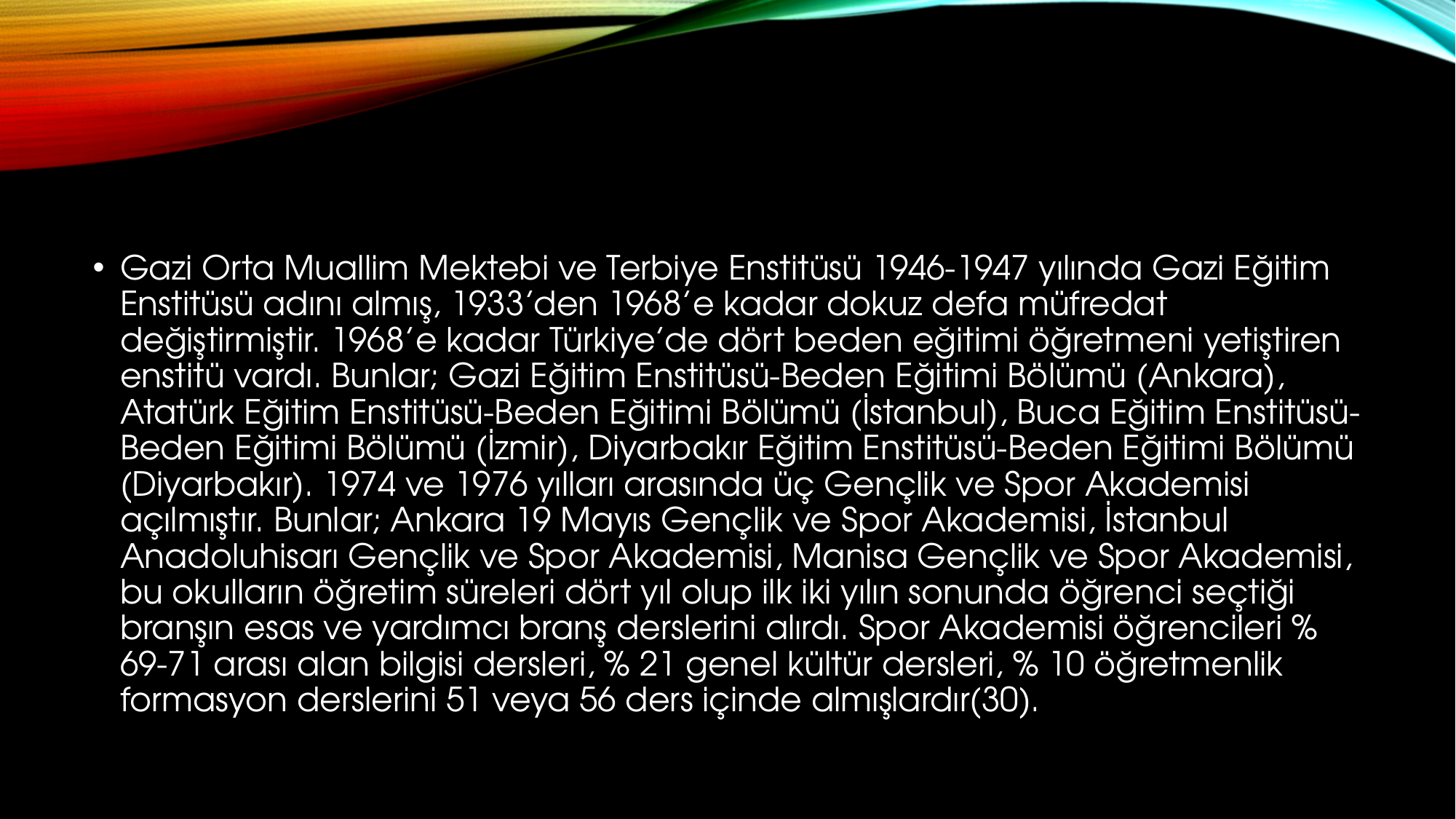

#
Gazi Orta Muallim Mektebi ve Terbiye Enstitüsü 1946-1947 yılında Gazi Eğitim Enstitüsü adını almış, 1933’den 1968’e kadar dokuz defa müfredat değiştirmiştir. 1968’e kadar Türkiye’de dört beden eğitimi öğretmeni yetiştiren enstitü vardı. Bunlar; Gazi Eğitim Enstitüsü-Beden Eğitimi Bölümü (Ankara), Atatürk Eğitim Enstitüsü-Beden Eğitimi Bölümü (İstanbul), Buca Eğitim Enstitüsü-Beden Eğitimi Bölümü (İzmir), Diyarbakır Eğitim Enstitüsü-Beden Eğitimi Bölümü (Diyarbakır). 1974 ve 1976 yılları arasında üç Gençlik ve Spor Akademisi açılmıştır. Bunlar; Ankara 19 Mayıs Gençlik ve Spor Akademisi, İstanbul Anadoluhisarı Gençlik ve Spor Akademisi, Manisa Gençlik ve Spor Akademisi, bu okulların öğretim süreleri dört yıl olup ilk iki yılın sonunda öğrenci seçtiği branşın esas ve yardımcı branş derslerini alırdı. Spor Akademisi öğrencileri % 69-71 arası alan bilgisi dersleri, % 21 genel kültür dersleri, % 10 öğretmenlik formasyon derslerini 51 veya 56 ders içinde almışlardır(30).